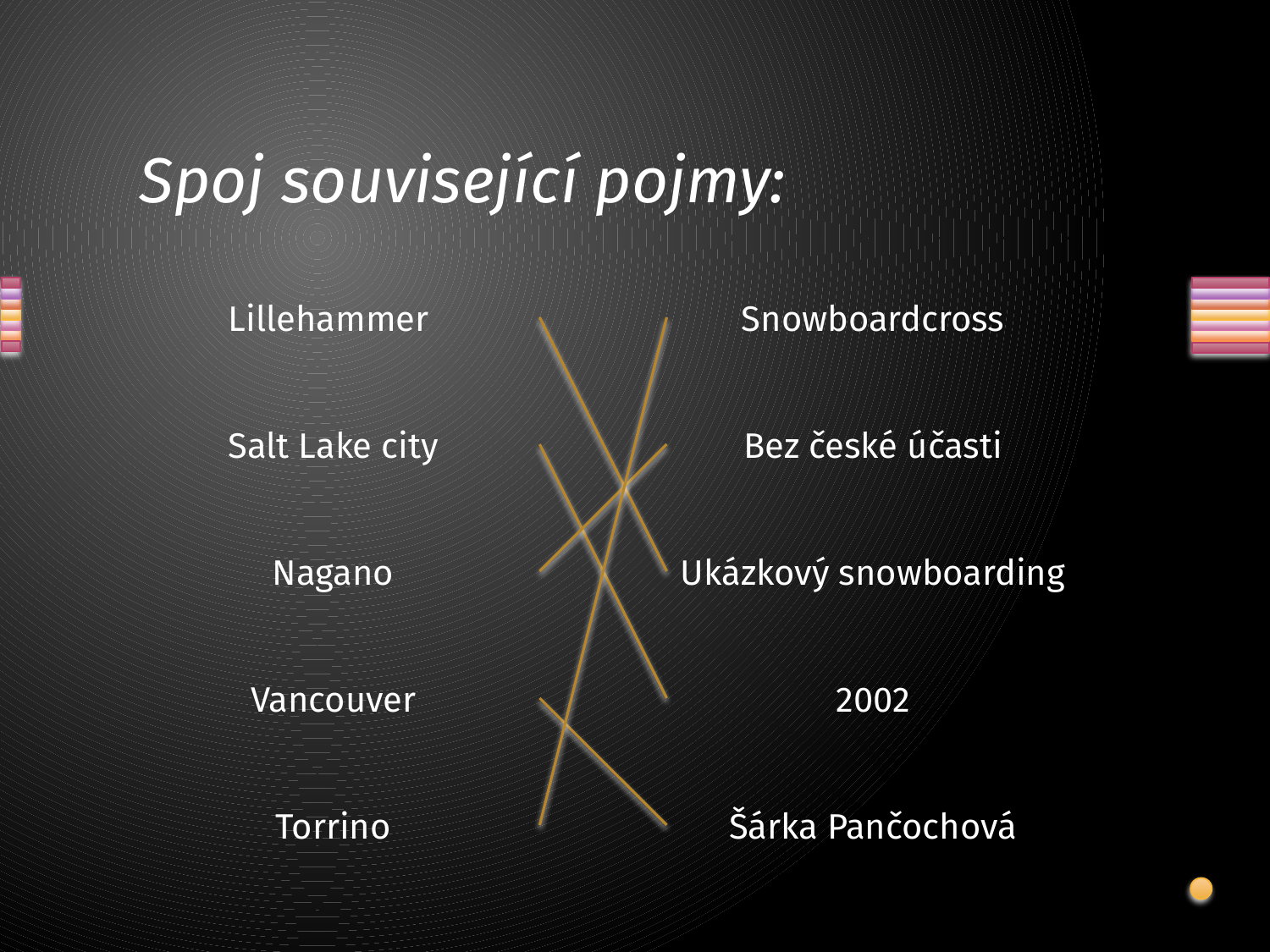

# Spoj související pojmy:
Lillehammer
Snowboardcross
Salt Lake city
Bez české účasti
Nagano
Ukázkový snowboarding
Vancouver
2002
Torrino
Šárka Pančochová